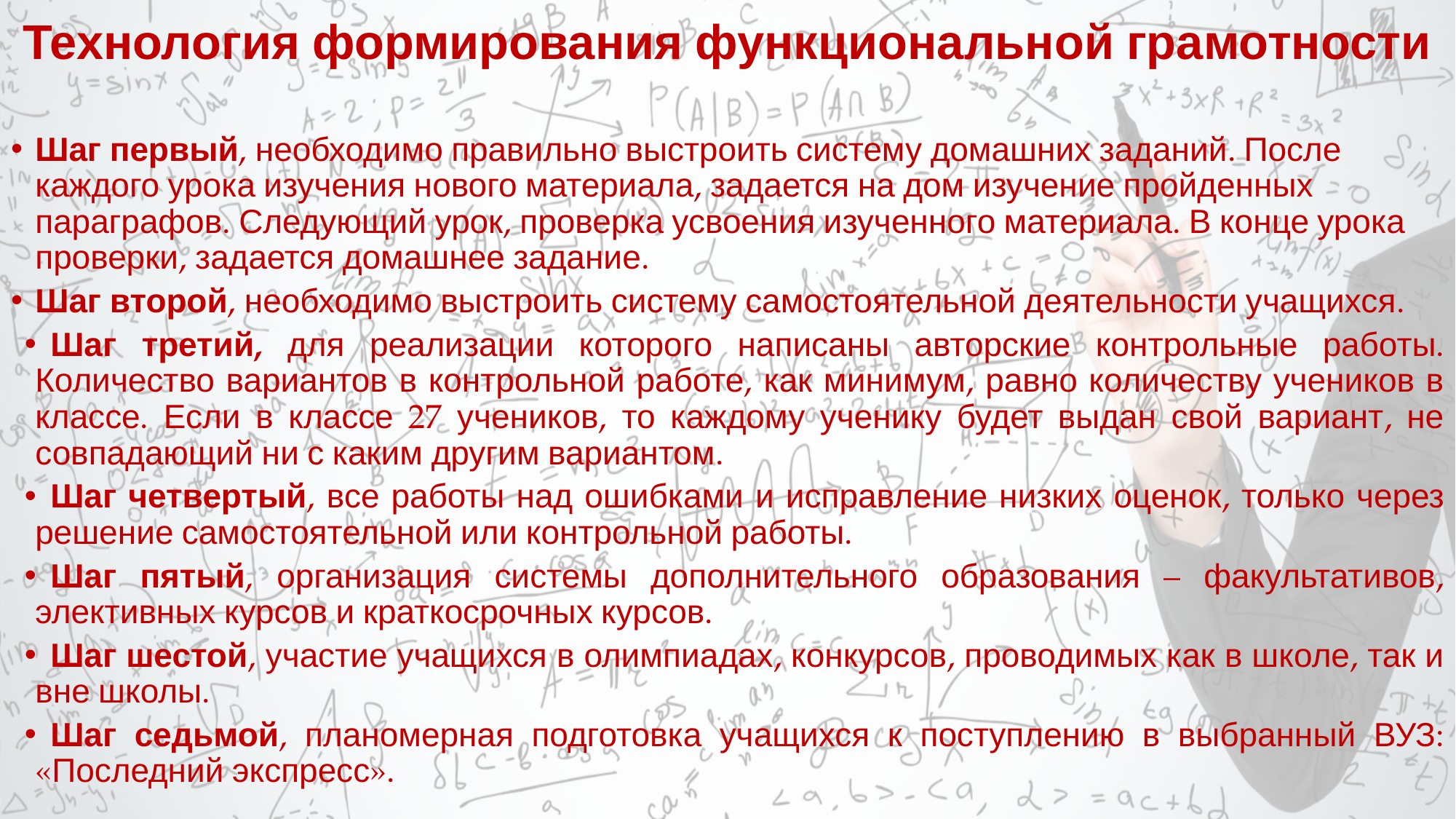

# Технология формирования функциональной грамотности
Шаг первый, необходимо правильно выстроить систему домашних заданий. После каждого урока изучения нового материала, задается на дом изучение пройденных параграфов. Следующий урок, проверка усвоения изученного материала. В конце урока проверки, задается домашнее задание.
Шаг второй, необходимо выстроить систему самостоятельной деятельности учащихся.
Шаг третий, для реализации которого написаны авторские контрольные работы. Количество вариантов в контрольной работе, как минимум, равно количеству учеников в классе. Если в классе 27 учеников, то каждому ученику будет выдан свой вариант, не совпадающий ни с каким другим вариантом.
Шаг четвертый, все работы над ошибками и исправление низких оценок, только через решение самостоятельной или контрольной работы.
Шаг пятый, организация системы дополнительного образования – факультативов, элективных курсов и краткосрочных курсов.
Шаг шестой, участие учащихся в олимпиадах, конкурсов, проводимых как в школе, так и вне школы.
Шаг седьмой, планомерная подготовка учащихся к поступлению в выбранный ВУЗ: «Последний экспресс».